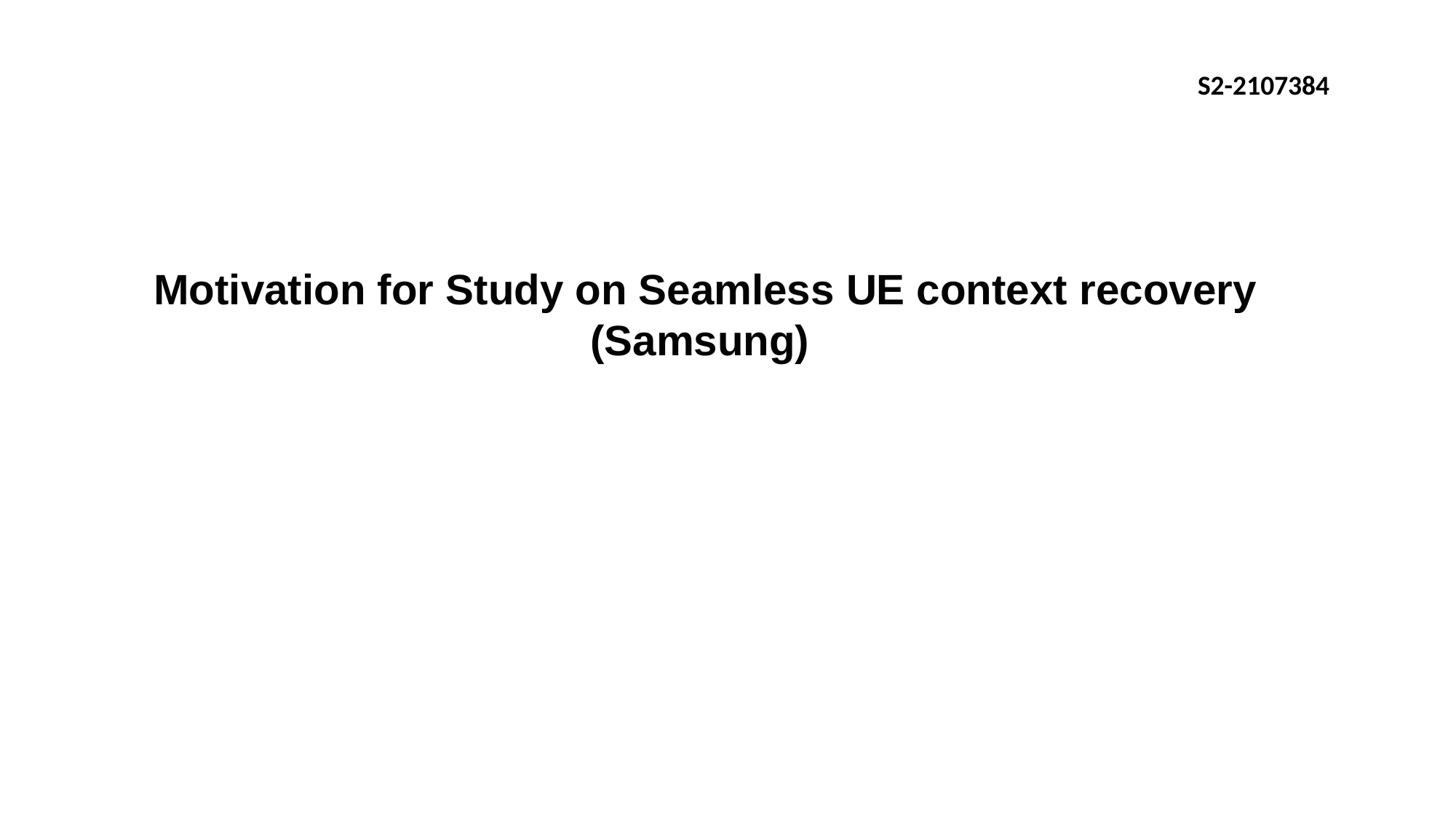

S2-2107384
# Motivation for Study on Seamless UE context recovery (Samsung)